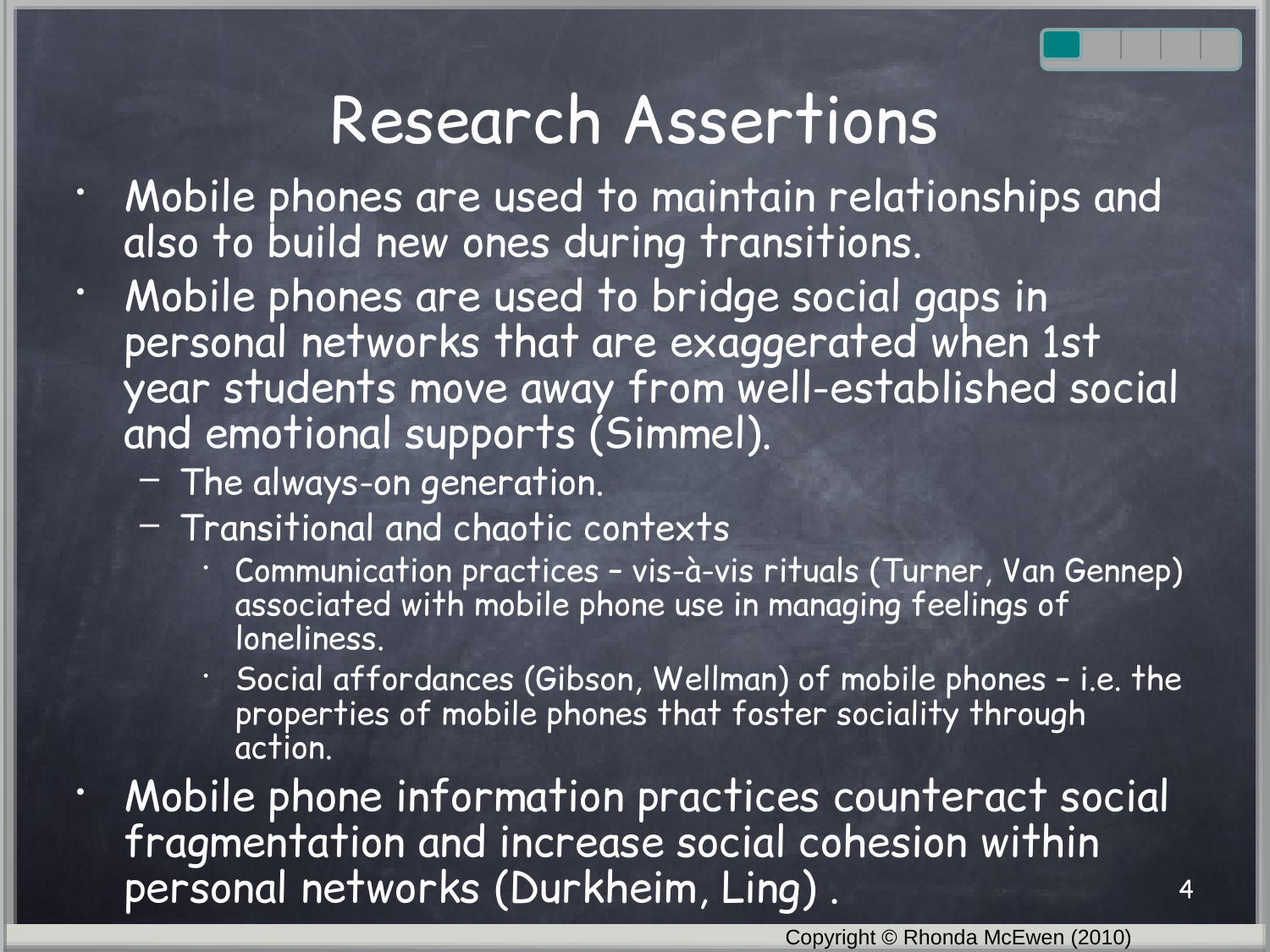

# Research Assertions
Mobile phones are used to maintain relationships and also to build new ones during transitions.
Mobile phones are used to bridge social gaps in personal networks that are exaggerated when 1st year students move away from well-established social and emotional supports (Simmel).
The always-on generation.
Transitional and chaotic contexts
Communication practices – vis-à-vis rituals (Turner, Van Gennep) associated with mobile phone use in managing feelings of loneliness.
Social affordances (Gibson, Wellman) of mobile phones – i.e. the properties of mobile phones that foster sociality through action.
Mobile phone information practices counteract social fragmentation and increase social cohesion within personal networks (Durkheim, Ling) .
4